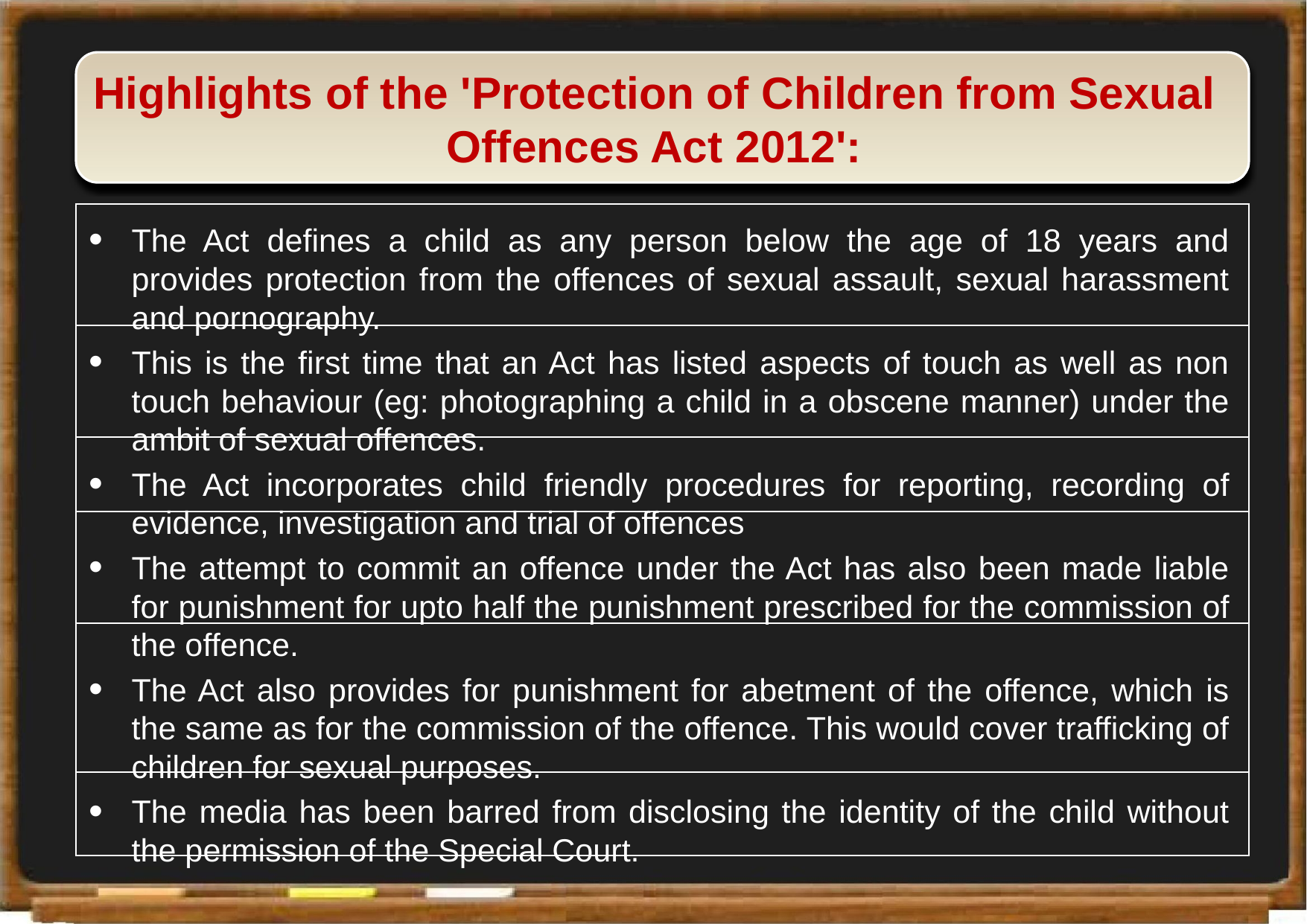

# Highlights of the 'Protection of Children from Sexual Offences Act 2012':

The Act defines a child as any person below the age of 18 years and provides protection from the offences of sexual assault, sexual harassment and pornography.
This is the first time that an Act has listed aspects of touch as well as non touch behaviour (eg: photographing a child in a obscene manner) under the ambit of sexual offences.
The Act incorporates child friendly procedures for reporting, recording of evidence, investigation and trial of offences
The attempt to commit an offence under the Act has also been made liable for punishment for upto half the punishment prescribed for the commission of the offence.
The Act also provides for punishment for abetment of the offence, which is the same as for the commission of the offence. This would cover trafficking of children for sexual purposes.
The media has been barred from disclosing the identity of the child without the permission of the Special Court.